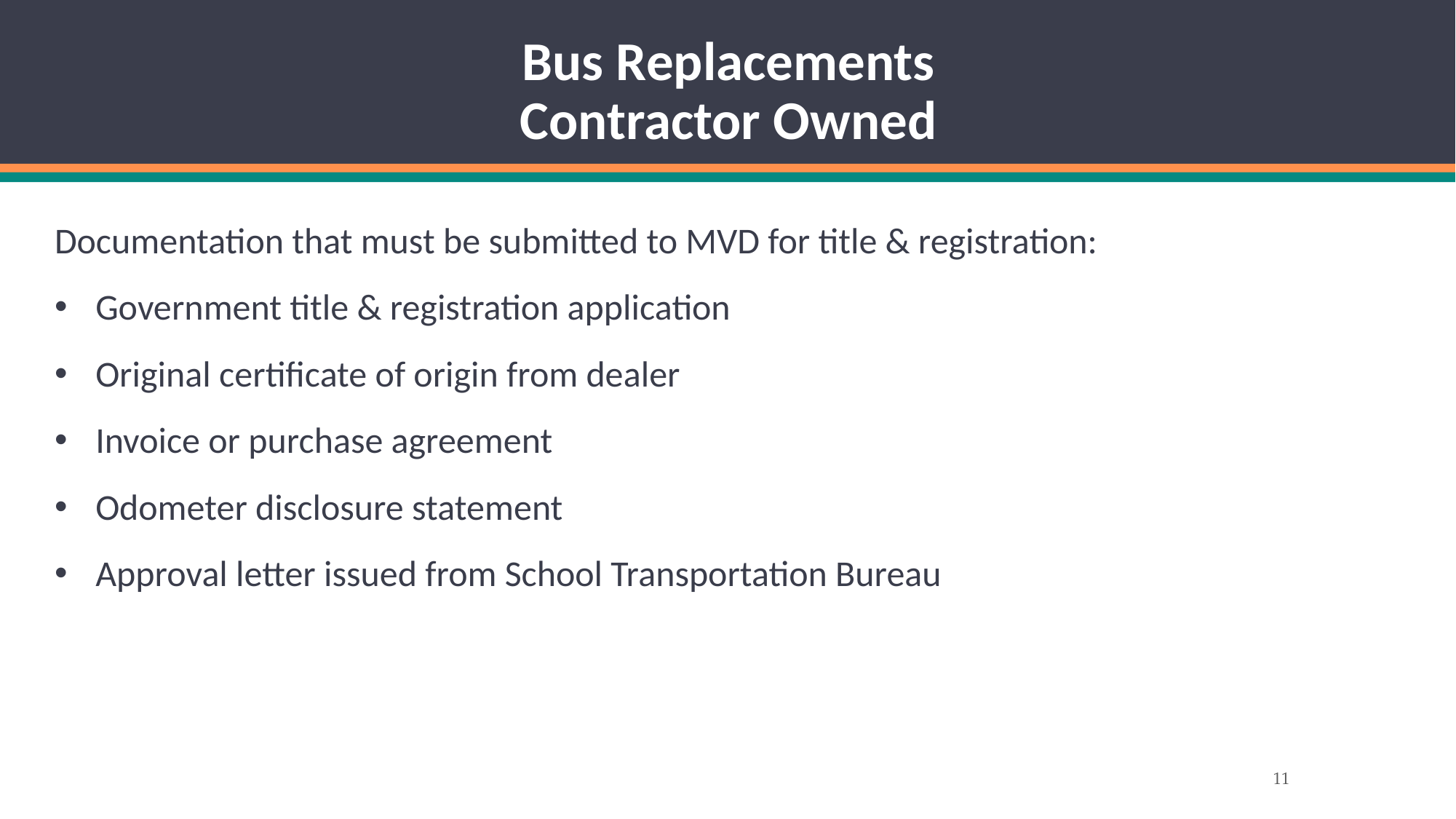

# Bus Replacements Contractor Owned
Documentation that must be submitted to MVD for title & registration:
Government title & registration application
Original certificate of origin from dealer
Invoice or purchase agreement
Odometer disclosure statement
Approval letter issued from School Transportation Bureau

11